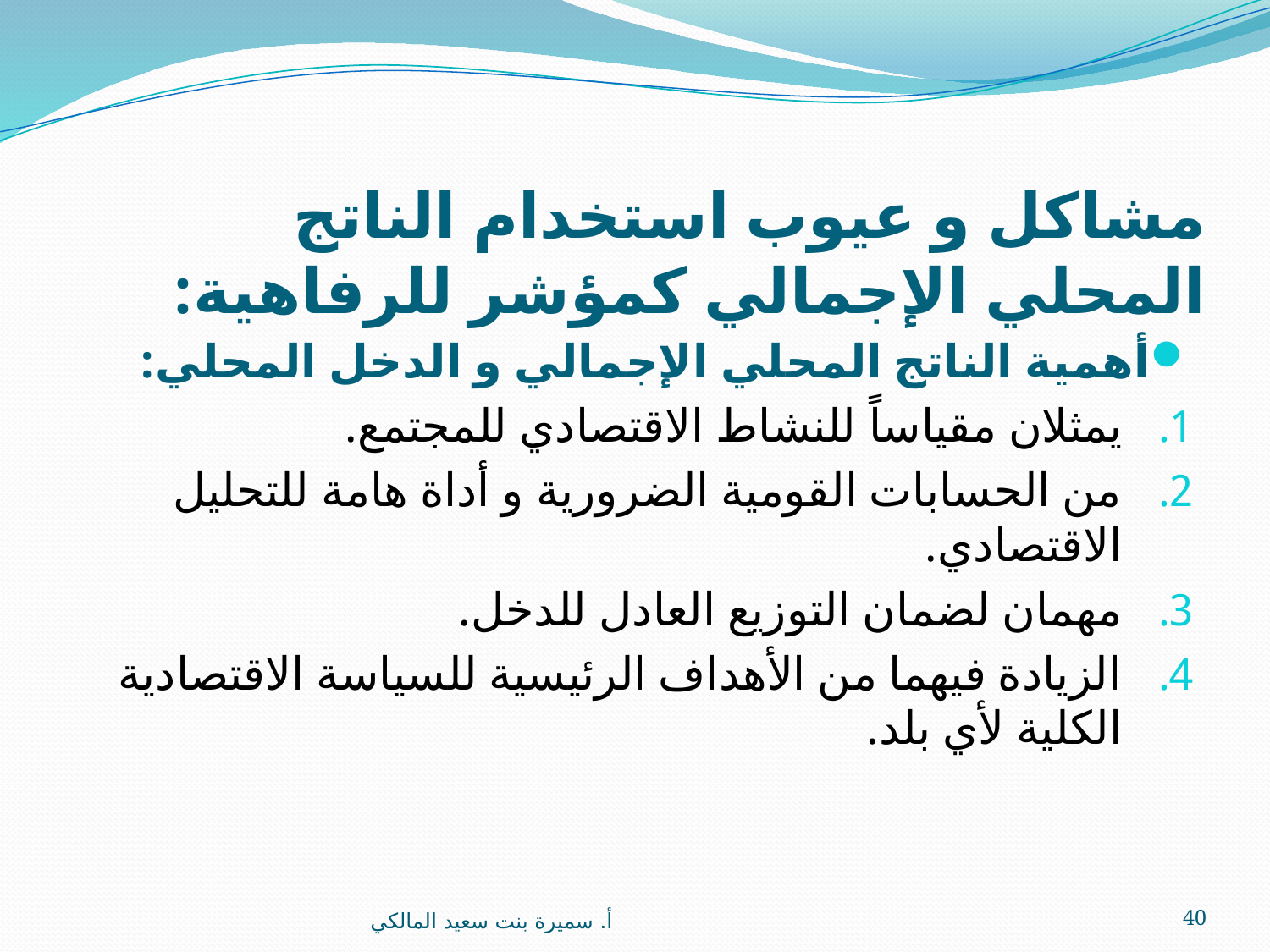

# مشاكل و عيوب استخدام الناتج المحلي الإجمالي كمؤشر للرفاهية:
أهمية الناتج المحلي الإجمالي و الدخل المحلي:
يمثلان مقياساً للنشاط الاقتصادي للمجتمع.
من الحسابات القومية الضرورية و أداة هامة للتحليل الاقتصادي.
مهمان لضمان التوزيع العادل للدخل.
الزيادة فيهما من الأهداف الرئيسية للسياسة الاقتصادية الكلية لأي بلد.

أ. سميرة بنت سعيد المالكي
40